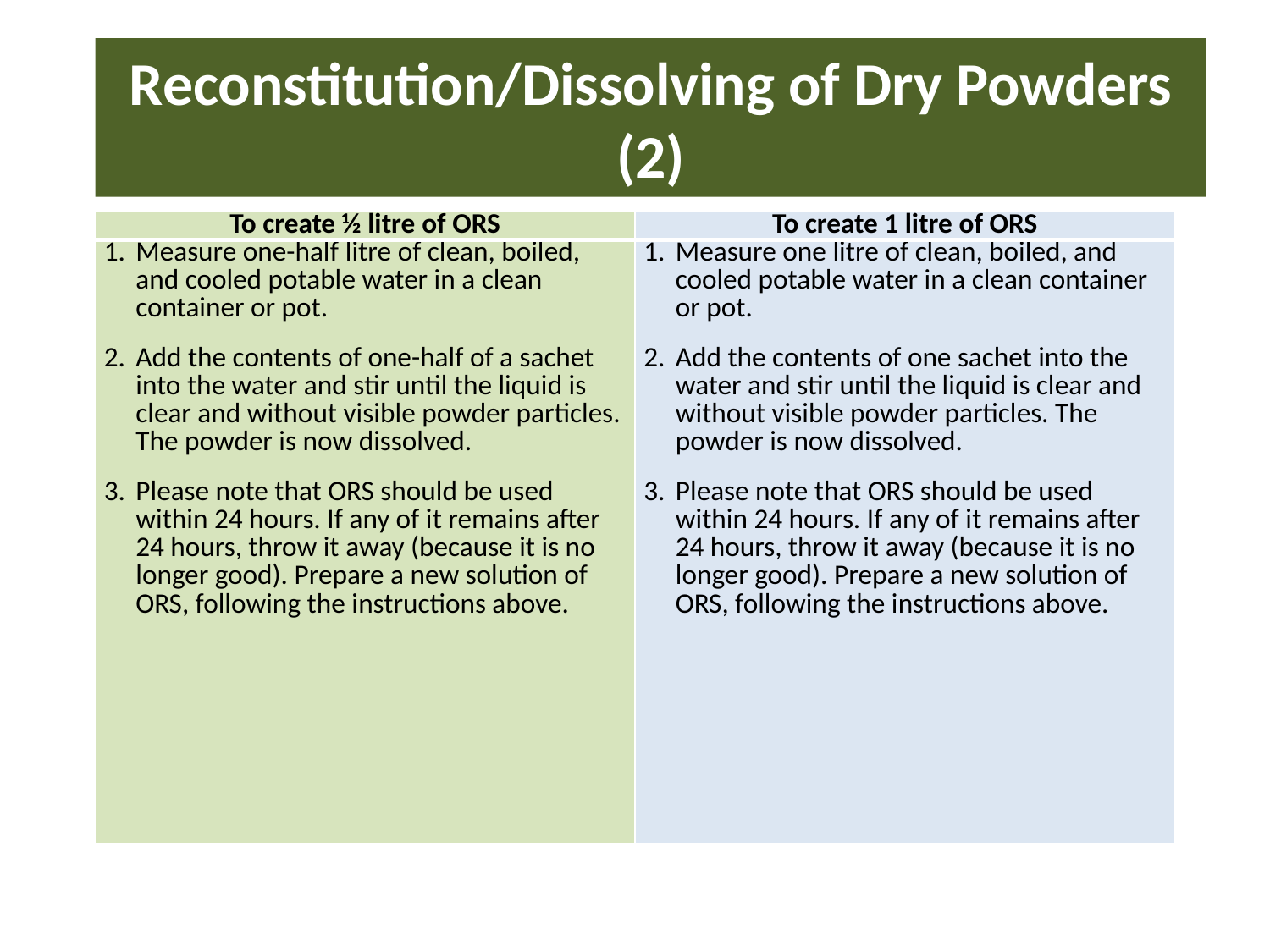

# Reconstitution/Dissolving of Dry Powders (2)
| To create ½ litre of ORS | To create 1 litre of ORS |
| --- | --- |
| Measure one-half litre of clean, boiled, and cooled potable water in a clean container or pot. Add the contents of one-half of a sachet into the water and stir until the liquid is clear and without visible powder particles. The powder is now dissolved. Please note that ORS should be used within 24 hours. If any of it remains after 24 hours, throw it away (because it is no longer good). Prepare a new solution of ORS, following the instructions above. | Measure one litre of clean, boiled, and cooled potable water in a clean container or pot. Add the contents of one sachet into the water and stir until the liquid is clear and without visible powder particles. The powder is now dissolved. Please note that ORS should be used within 24 hours. If any of it remains after 24 hours, throw it away (because it is no longer good). Prepare a new solution of ORS, following the instructions above. |